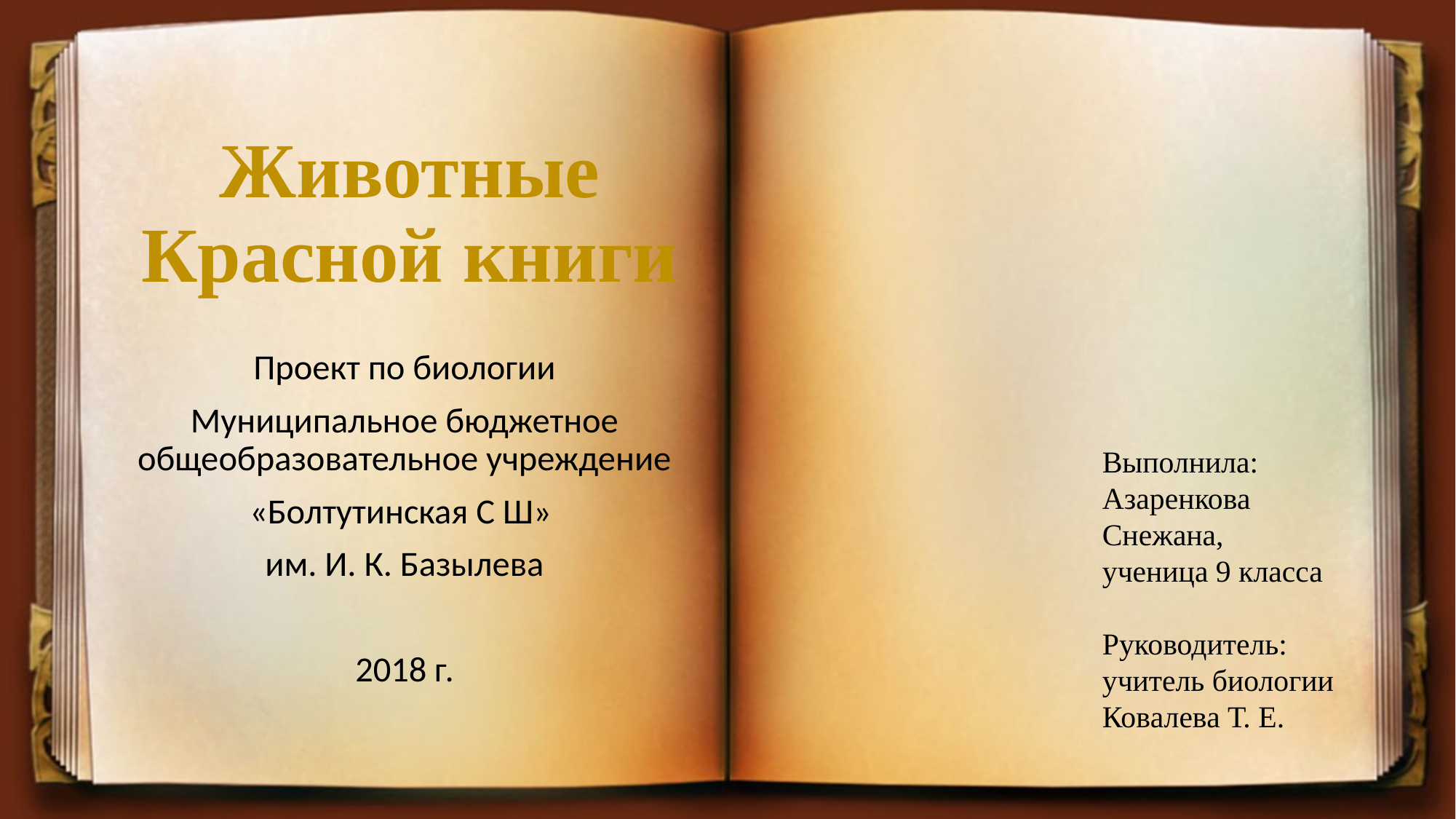

# Животные Красной книги
Проект по биологии
Муниципальное бюджетное общеобразовательное учреждение
«Болтутинская С Ш»
им. И. К. Базылева

2018 г.

Выполнила:
Азаренкова Снежана,
ученица 9 класса

Руководитель:
учитель биологии
Ковалева Т. Е.